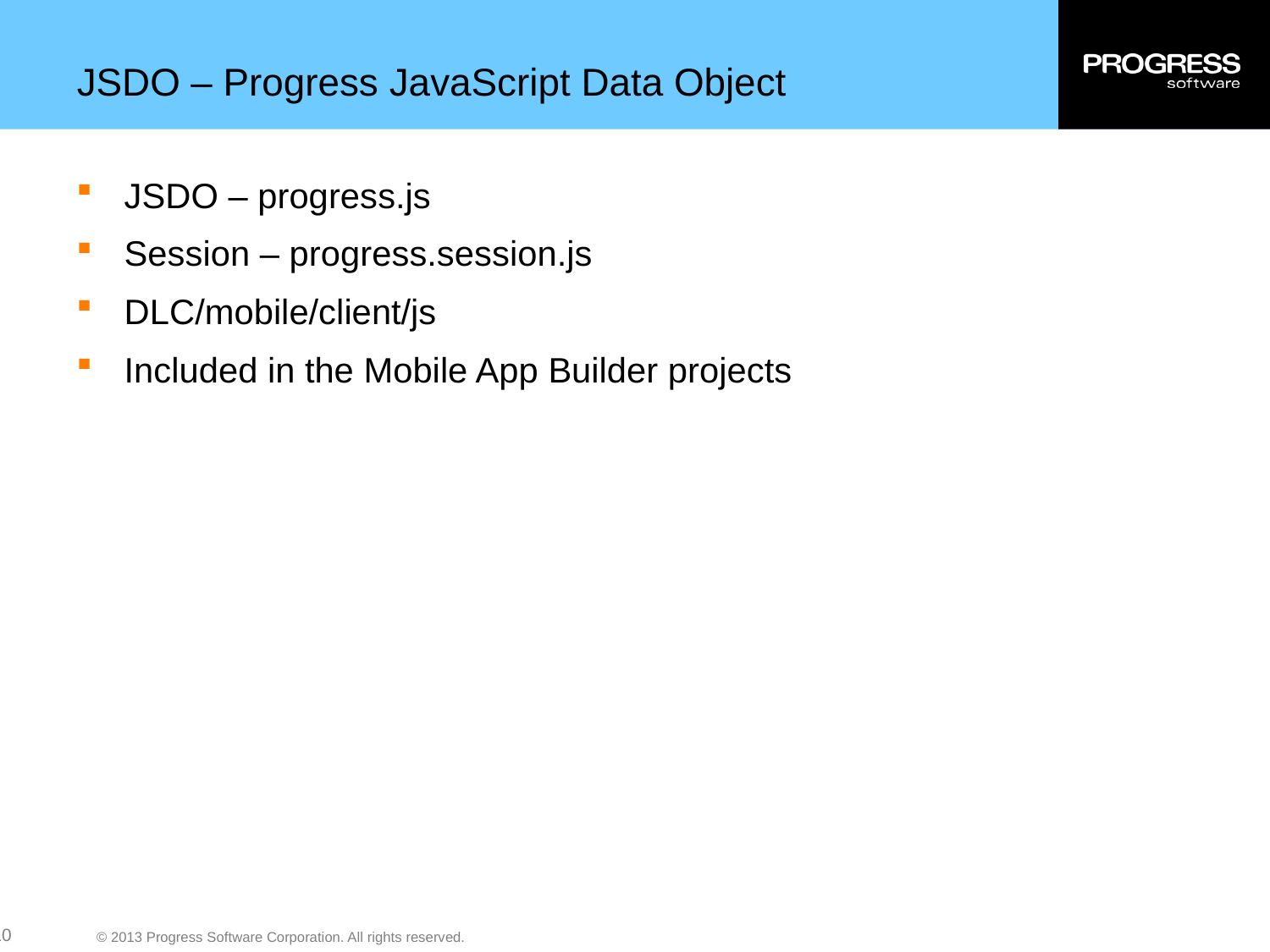

# JSDO – Progress JavaScript Data Object
JSDO – progress.js
Session – progress.session.js
DLC/mobile/client/js
Included in the Mobile App Builder projects